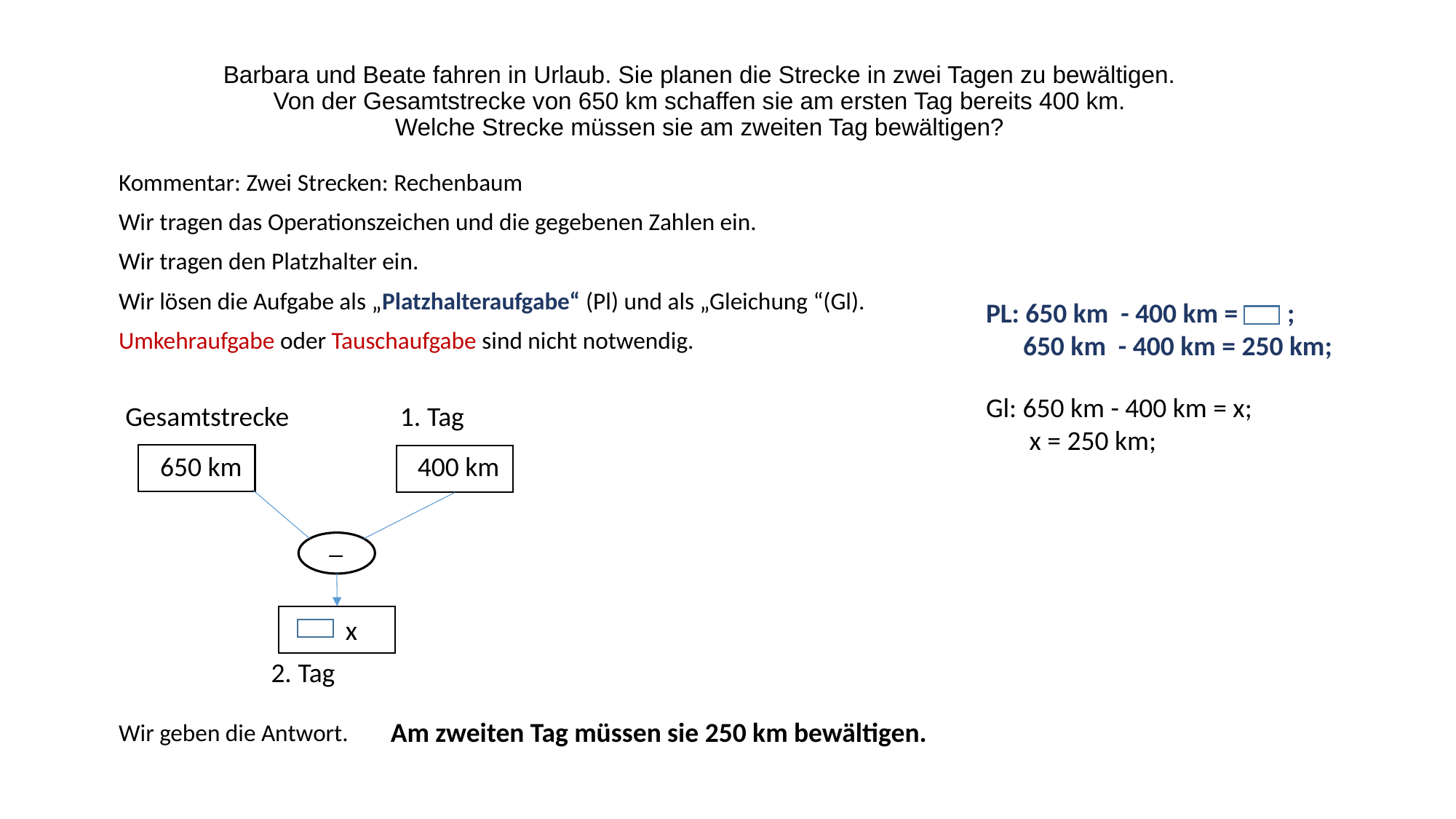

# Barbara und Beate fahren in Urlaub. Sie planen die Strecke in zwei Tagen zu bewältigen. Von der Gesamtstrecke von 650 km schaffen sie am ersten Tag bereits 400 km. Welche Strecke müssen sie am zweiten Tag bewältigen?
Kommentar: Zwei Strecken: Rechenbaum
Wir tragen das Operationszeichen und die gegebenen Zahlen ein.
Wir tragen den Platzhalter ein.
Wir lösen die Aufgabe als „Platzhalteraufgabe“ (Pl) und als „Gleichung “(Gl).
PL: 650 km  - 400 km =        ;
      650 km  - 400 km = 250 km;

Umkehraufgabe oder Tauschaufgabe sind nicht notwendig.

Gl: 650 km - 400 km = x;
       x = 250 km;
 Gesamtstrecke
1. Tag
650 km
400 km

_

x

2. Tag
Am zweiten Tag müssen sie 250 km bewältigen.
Wir geben die Antwort.